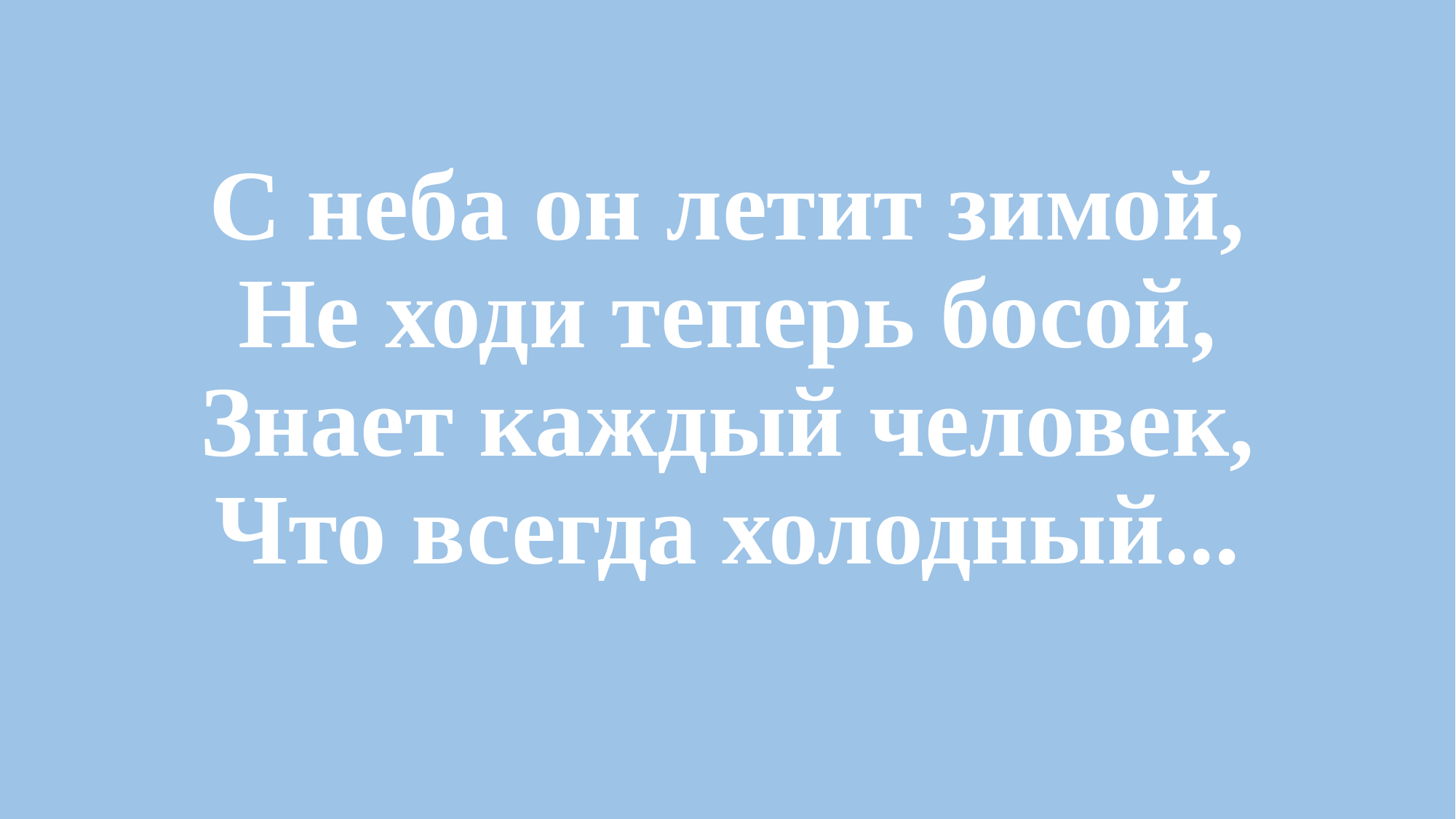

# С неба он летит зимой, Не ходи теперь босой, Знает каждый человек, Что всегда холодный...